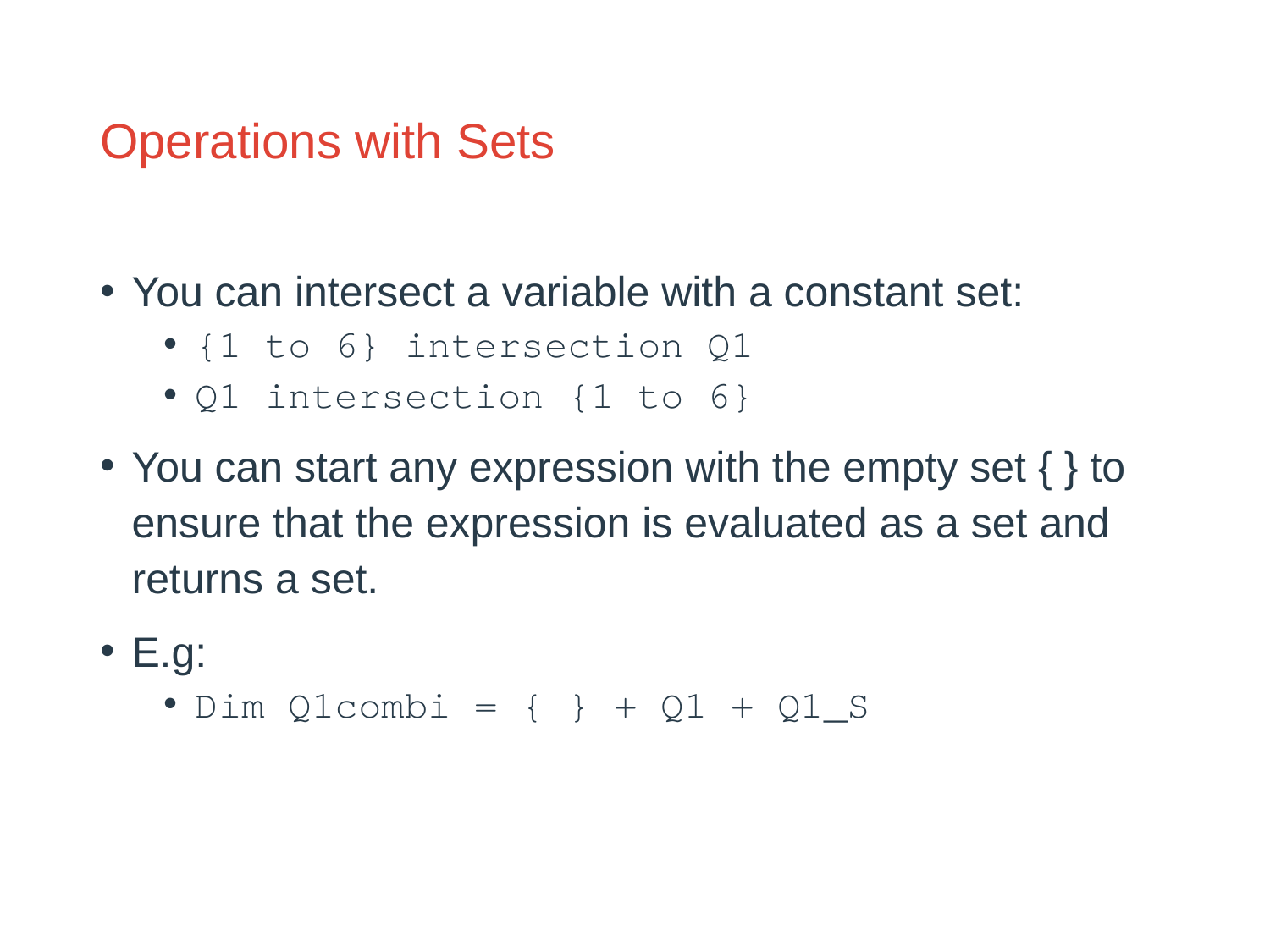

# Operations with Sets
You can intersect a variable with a constant set:
{1 to 6} intersection Q1
Q1 intersection {1 to 6}
You can start any expression with the empty set { } to ensure that the expression is evaluated as a set and returns a set.
E.g:
Dim Q1combi = { } + Q1 + Q1_S